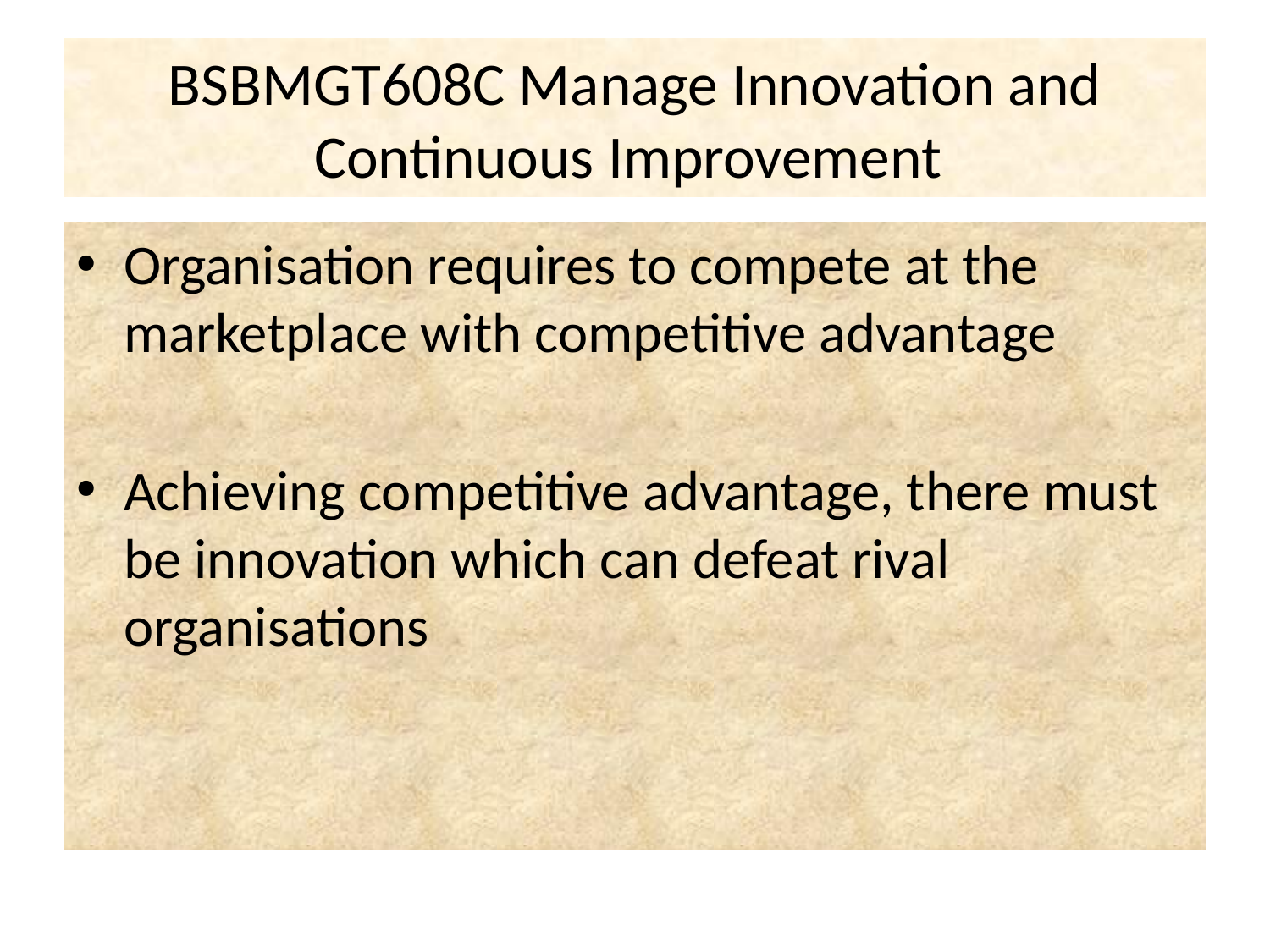

# BSBMGT608C Manage Innovation and Continuous Improvement
Organisation requires to compete at the marketplace with competitive advantage

Achieving competitive advantage, there must be innovation which can defeat rival organisations